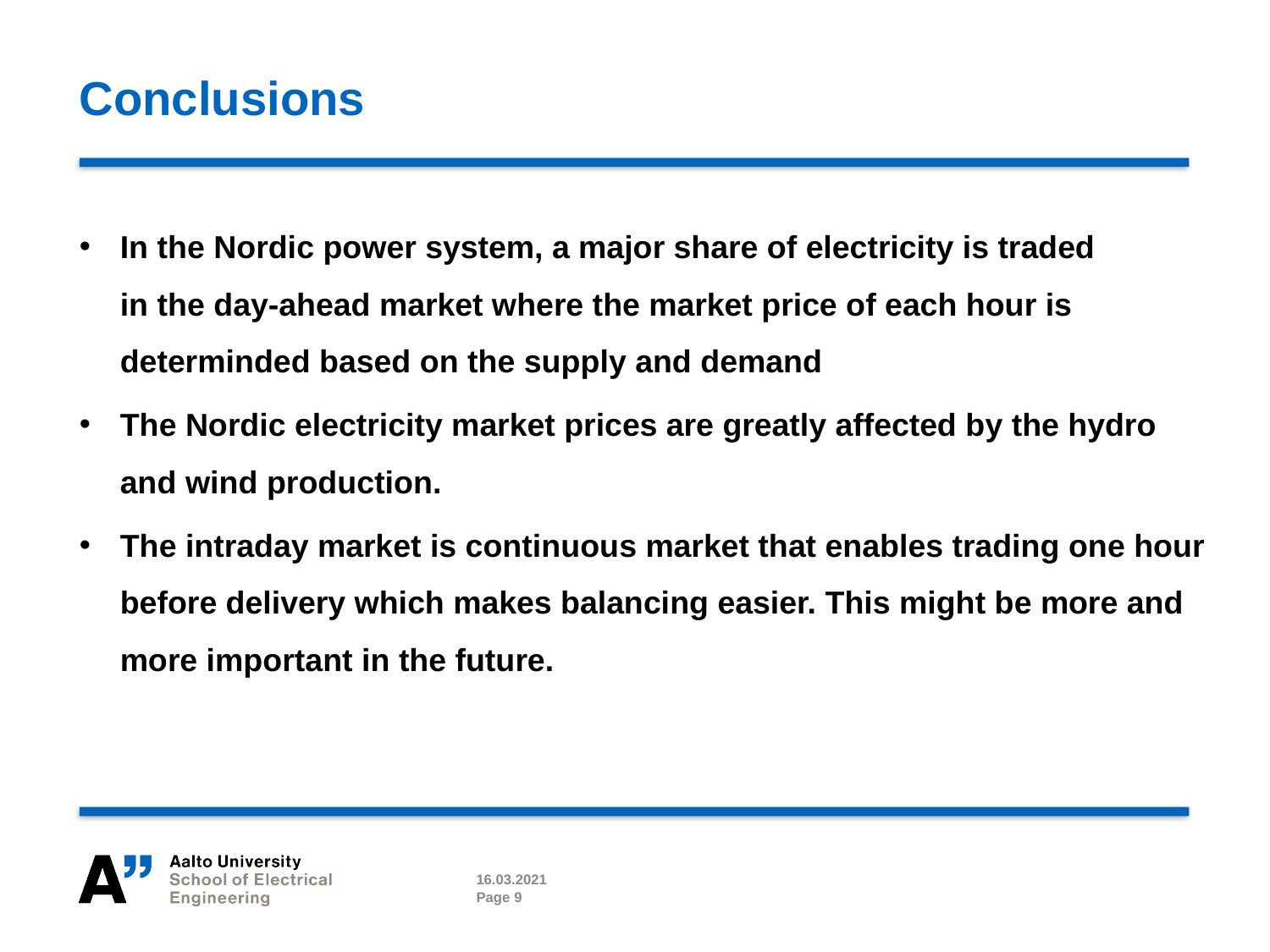

# Conclusions
In the Nordic power system, a major share of electricity is traded
in the day-ahead market where the market price of each hour is determinded based on the supply and demand
The Nordic electricity market prices are greatly affected by the hydro and wind production.
The intraday market is continuous market that enables trading one hour before delivery which makes balancing easier. This might be more and more important in the future.

16.03.2021
Page 9